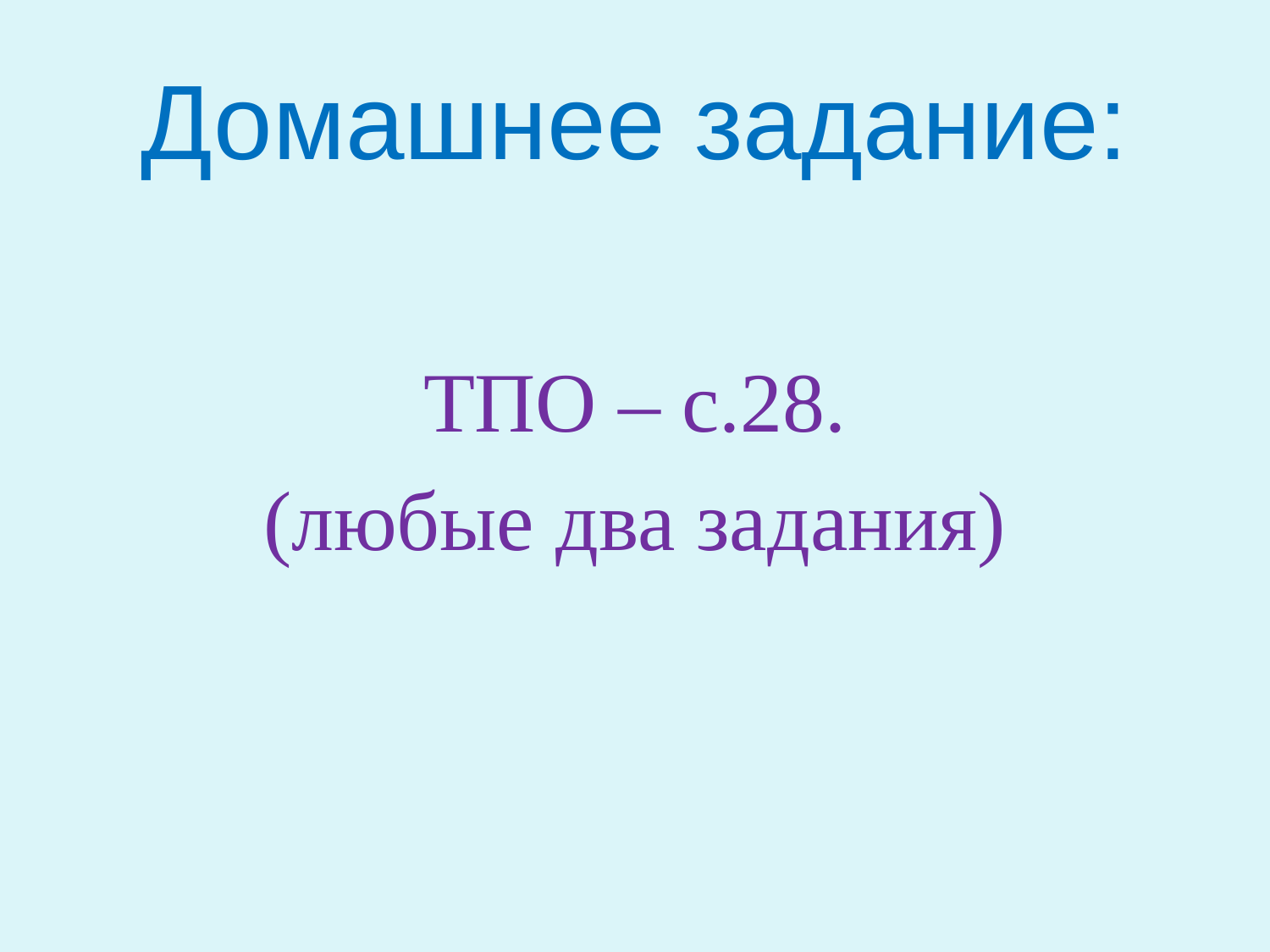

# Домашнее задание:

ТПО – с.28.
(любые два задания)